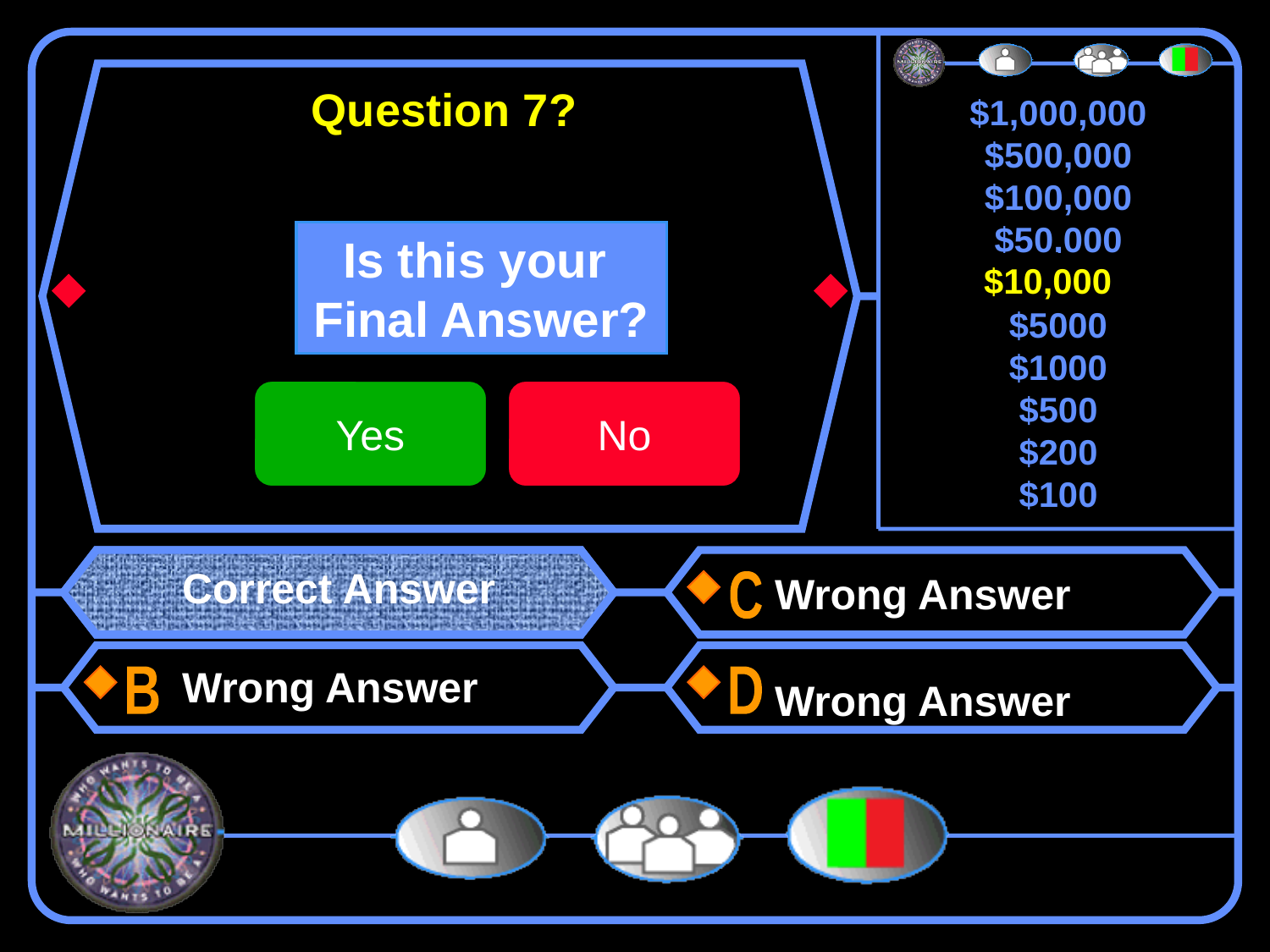

# Question 7?
Is this your
Final Answer?

Yes
No
$10,000

Correct Answer

Wrong Answer
Wrong Answer

Wrong Answer